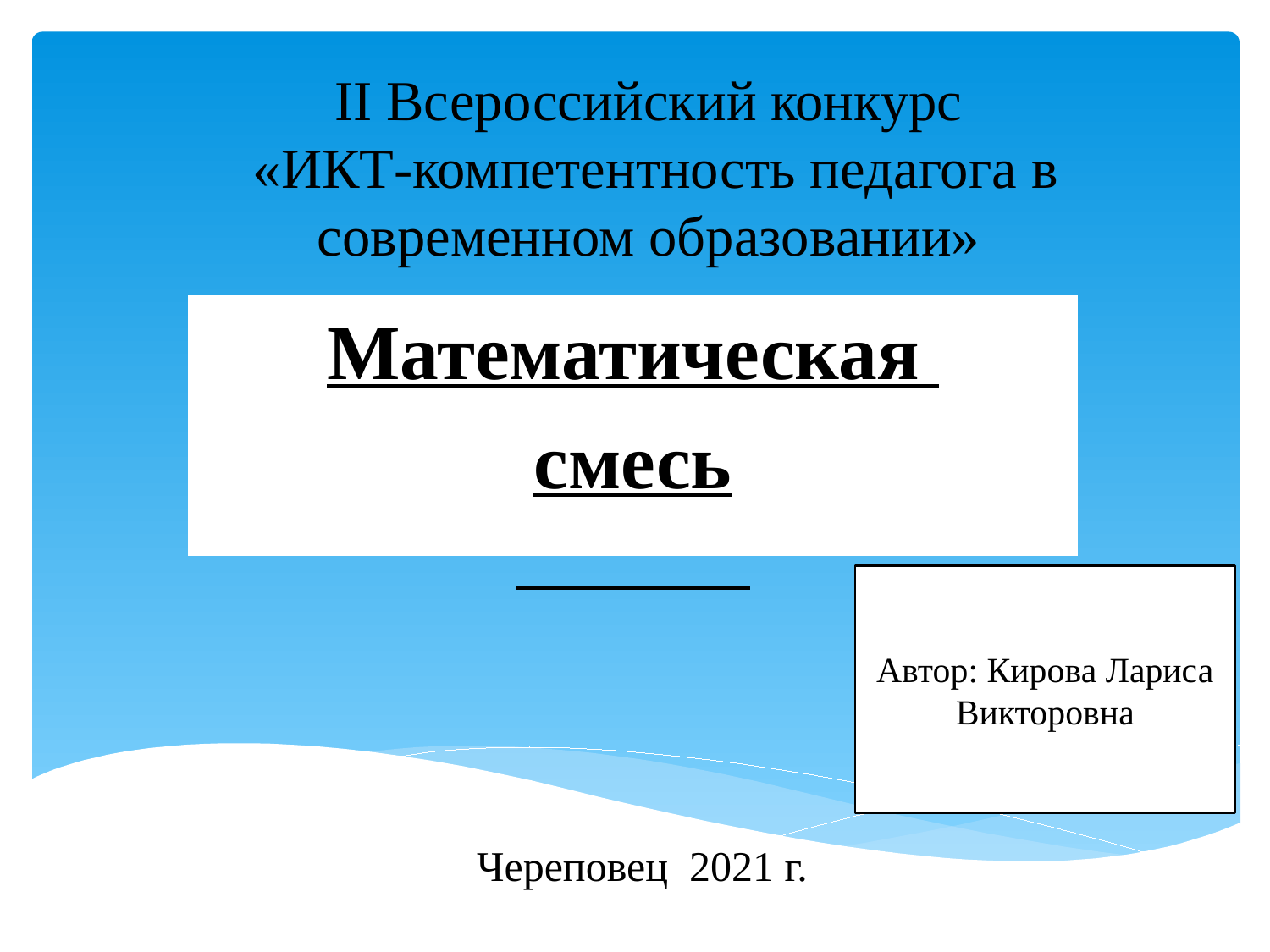

# II Всероссийский конкурс «ИКТ-компетентность педагога в современном образовании»
Математическая
смесь
Автор: Кирова Лариса Викторовна
     Череповец  2021 г.